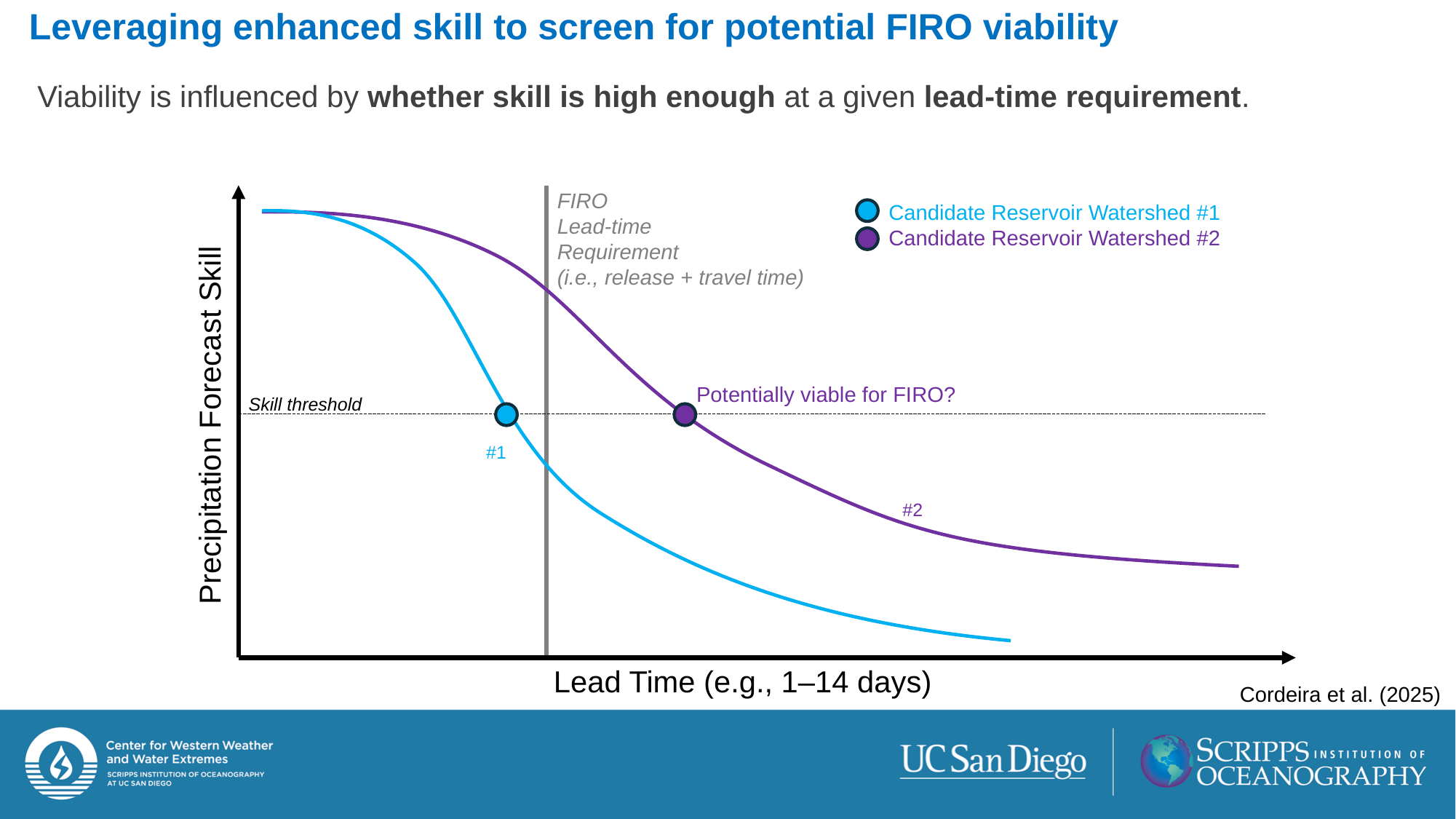

Leveraging enhanced skill to screen for potential FIRO viability
Viability is influenced by whether skill is high enough at a given lead-time requirement.
FIRO
Lead-time
Requirement
(i.e., release + travel time)
Candidate Reservoir Watershed #1
Candidate Reservoir Watershed #2

Potentially viable for FIRO?
Skill threshold
Precipitation Forecast Skill

#1
#2
Lead Time (e.g., 1–14 days)
Cordeira et al. (2025)